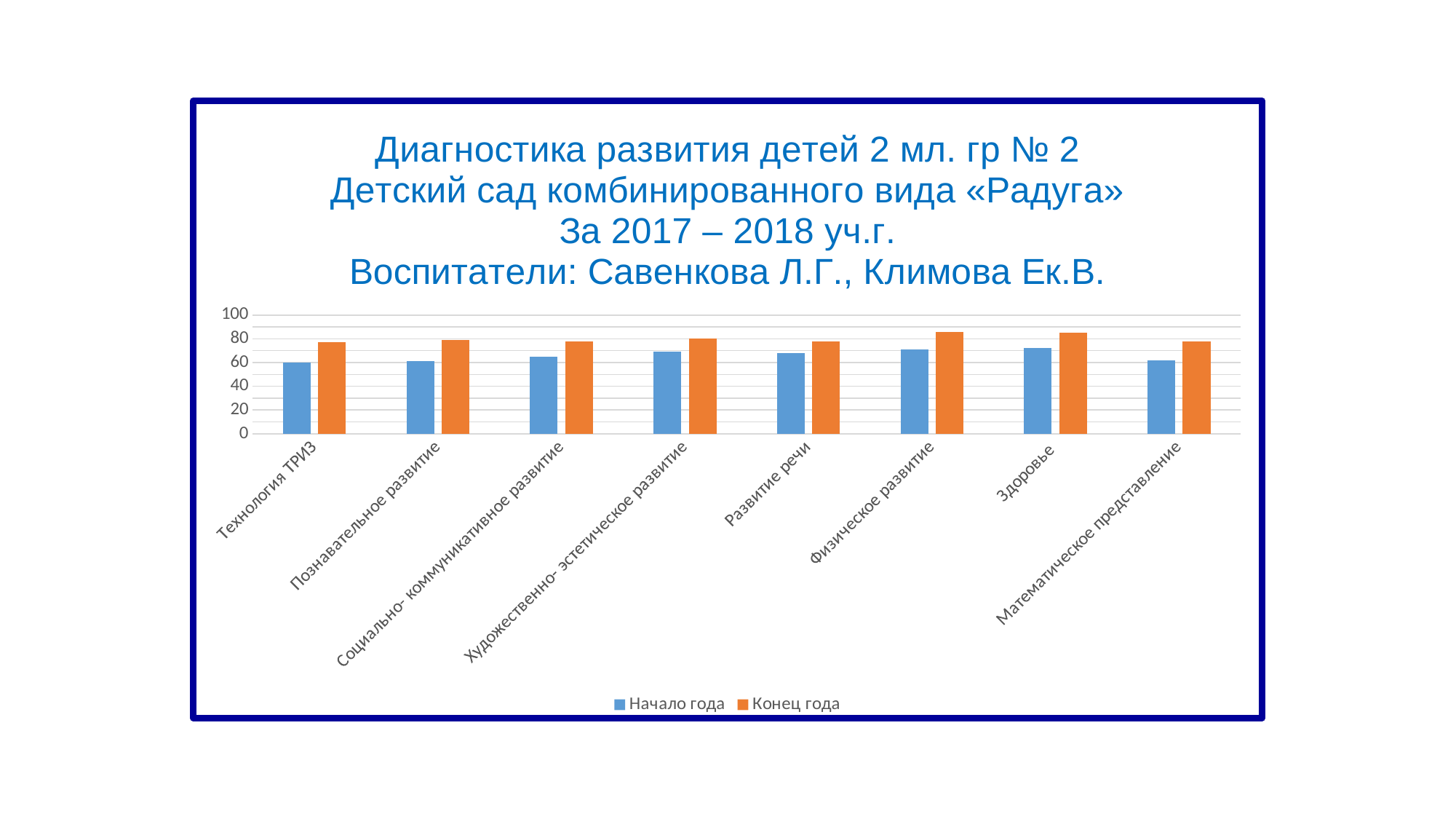

### Chart: Диагностика развития детей 2 мл. гр № 2
Детский сад комбинированного вида «Радуга»
За 2017 – 2018 уч.г.
Воспитатели: Савенкова Л.Г., Климова Ек.В.

| Category | Начало года | Конец года |
|---|---|---|
| Технология ТРИЗ | 60.0 | 77.0 |
| Познавательное развитие | 61.0 | 79.0 |
| Социально- коммуникативное развитие | 65.0 | 78.0 |
| Художественно- эстетическое развитие | 69.0 | 80.0 |
| Развитие речи | 68.0 | 78.0 |
| Физическое развитие | 71.0 | 86.0 |
| Здоровье  | 72.0 | 85.0 |
| Математическое представление | 62.0 | 78.0 |
#